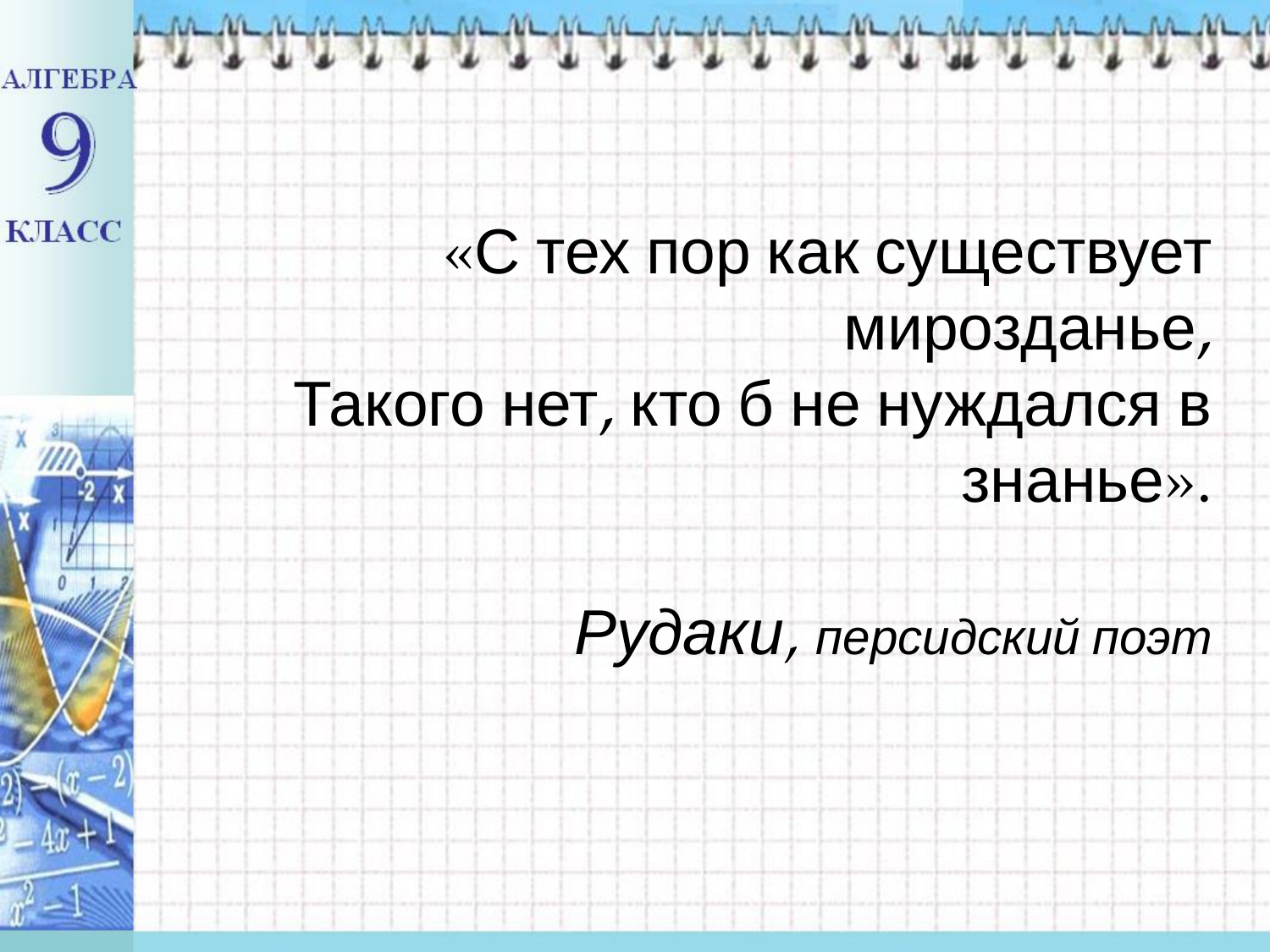

# «С тех пор как существует мирозданье, Такого нет, кто б не нуждался в знанье». Рудаки, персидский поэт